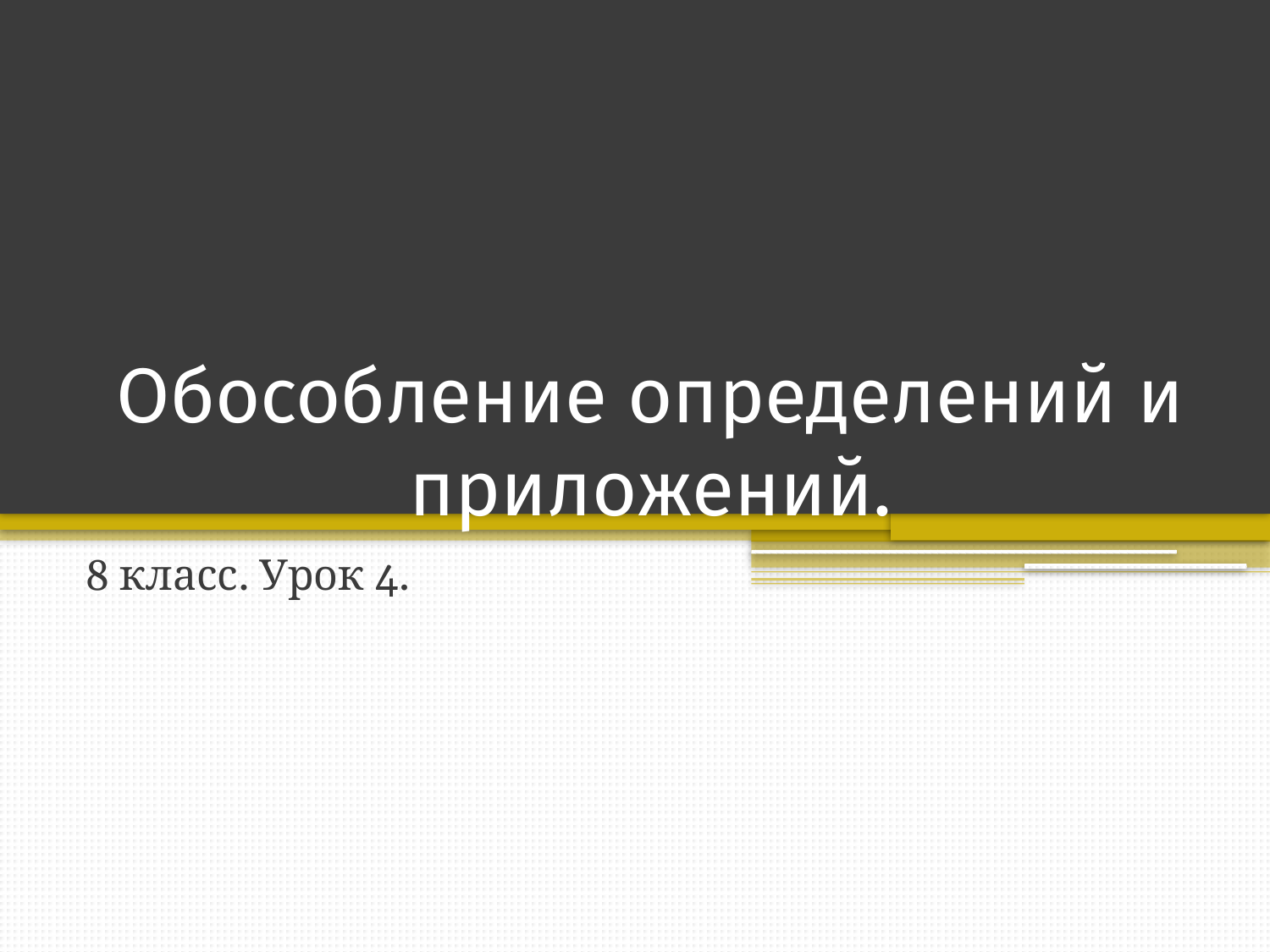

# Обособление определений и приложений.
8 класс. Урок 4.